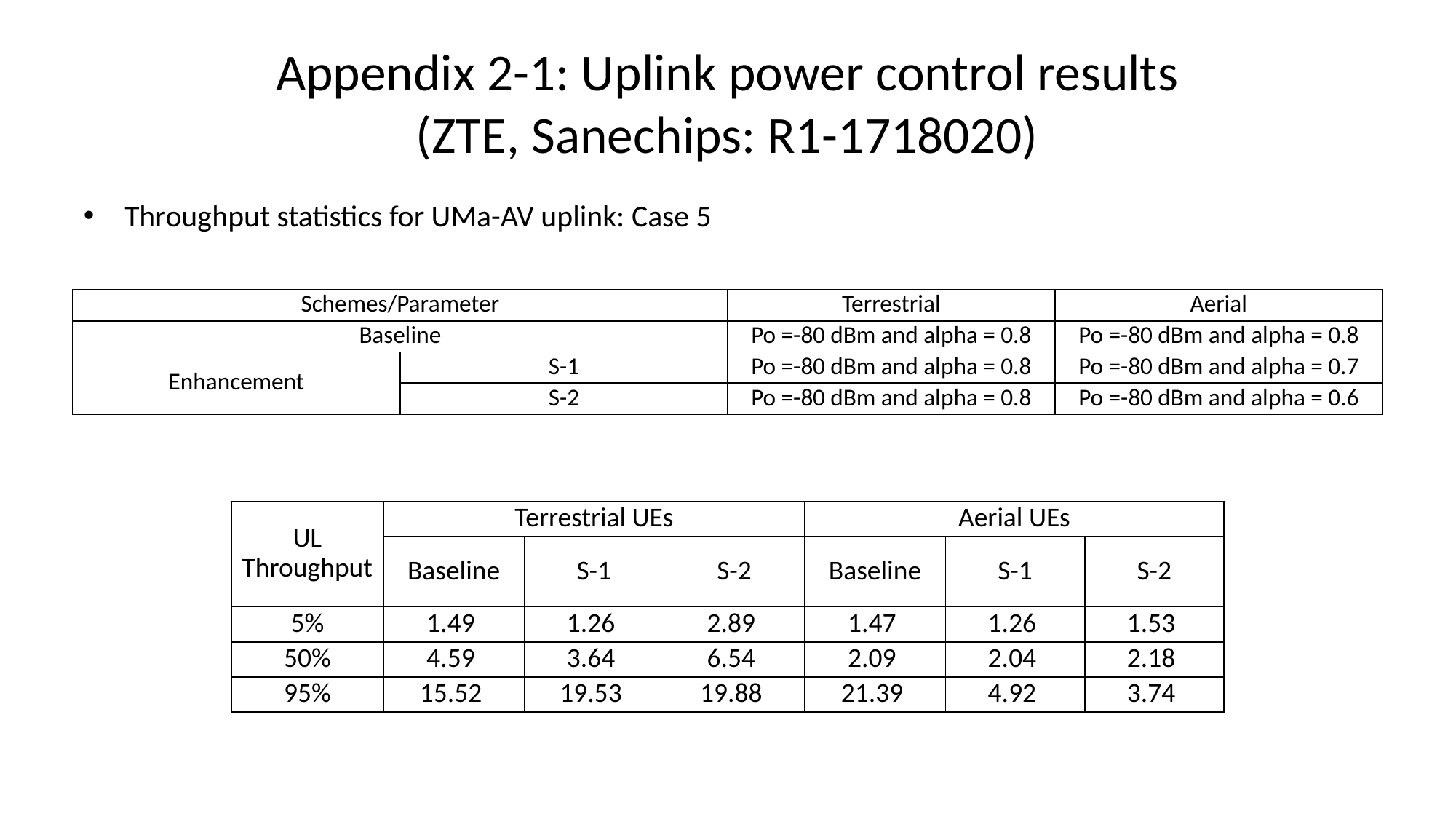

# Appendix 2-1: Uplink power control results (ZTE, Sanechips: R1-1718020)
Throughput statistics for UMa-AV uplink: Case 5
| Schemes/Parameter |  | Terrestrial | Aerial |
| --- | --- | --- | --- |
| Baseline |  | Po =-80 dBm and alpha = 0.8 | Po =-80 dBm and alpha = 0.8 |
| Enhancement | S-1 | Po =-80 dBm and alpha = 0.8 | Po =-80 dBm and alpha = 0.7 |
|  | S-2 | Po =-80 dBm and alpha = 0.8 | Po =-80 dBm and alpha = 0.6 |

| UL Throughput | Terrestrial UEs |  |  | Aerial UEs |  |  |
| --- | --- | --- | --- | --- | --- | --- |
|  | Baseline | S-1 | S-2 | Baseline | S-1 | S-2 |
| 5% | 1.49 | 1.26 | 2.89 | 1.47 | 1.26 | 1.53 |
| 50% | 4.59 | 3.64 | 6.54 | 2.09 | 2.04 | 2.18 |
| 95% | 15.52 | 19.53 | 19.88 | 21.39 | 4.92 | 3.74 |